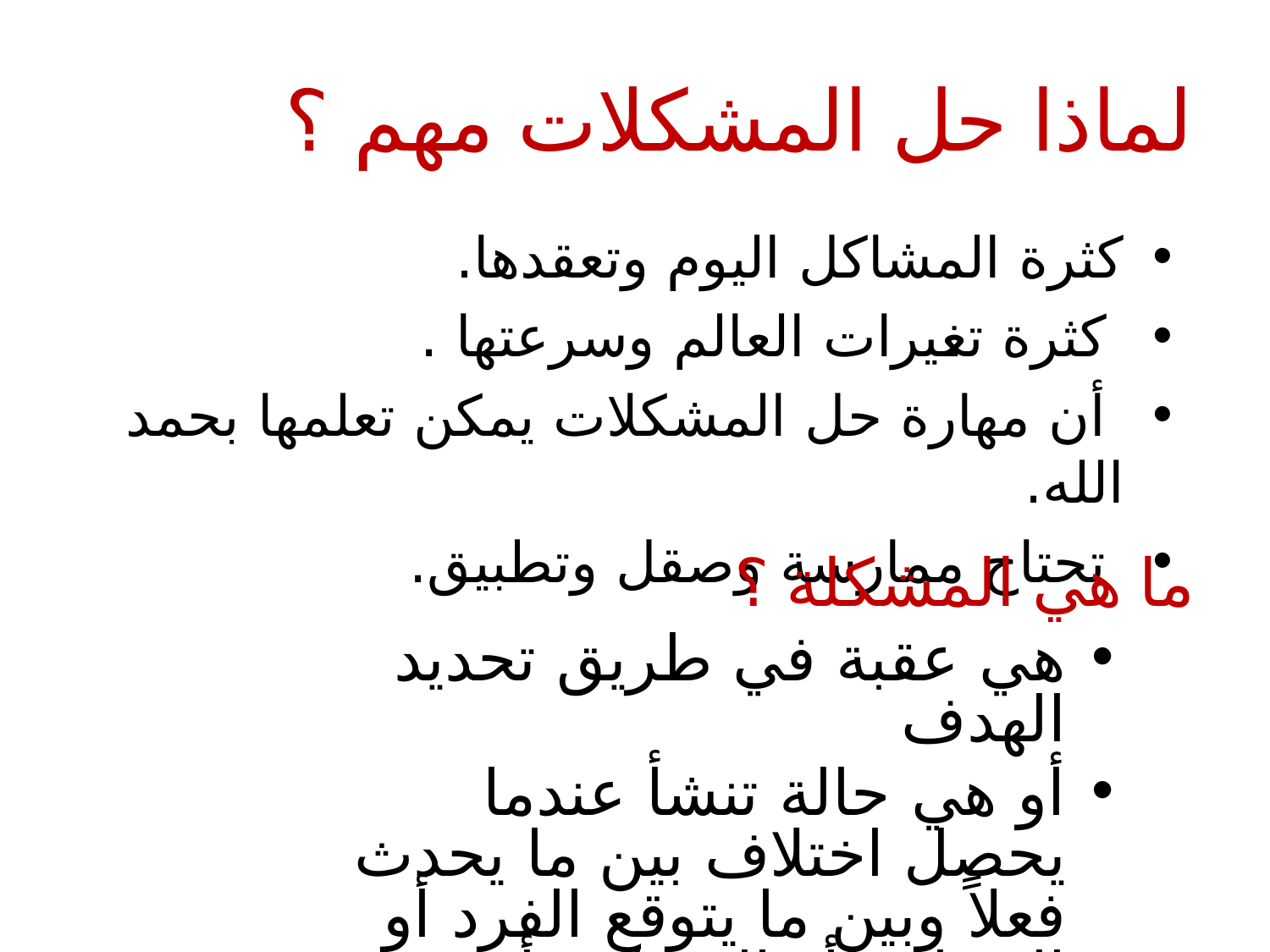

# لماذا حل المشكلات مهم ؟

كثرة المشاكل اليوم وتعقدها.
 كثرة تغيرات العالم وسرعتها .
 أن مهارة حل المشكلات يمكن تعلمها بحمد الله.
 تحتاج ممارسة وصقل وتطبيق.

ما هي المشكلة ؟
هي عقبة في طريق تحديد الهدف
أو هي حالة تنشأ عندما يحصل اختلاف بين ما يحدث فعلاً وبين ما يتوقع الفرد أو الجماعة أو المنظمة أن يحدث.